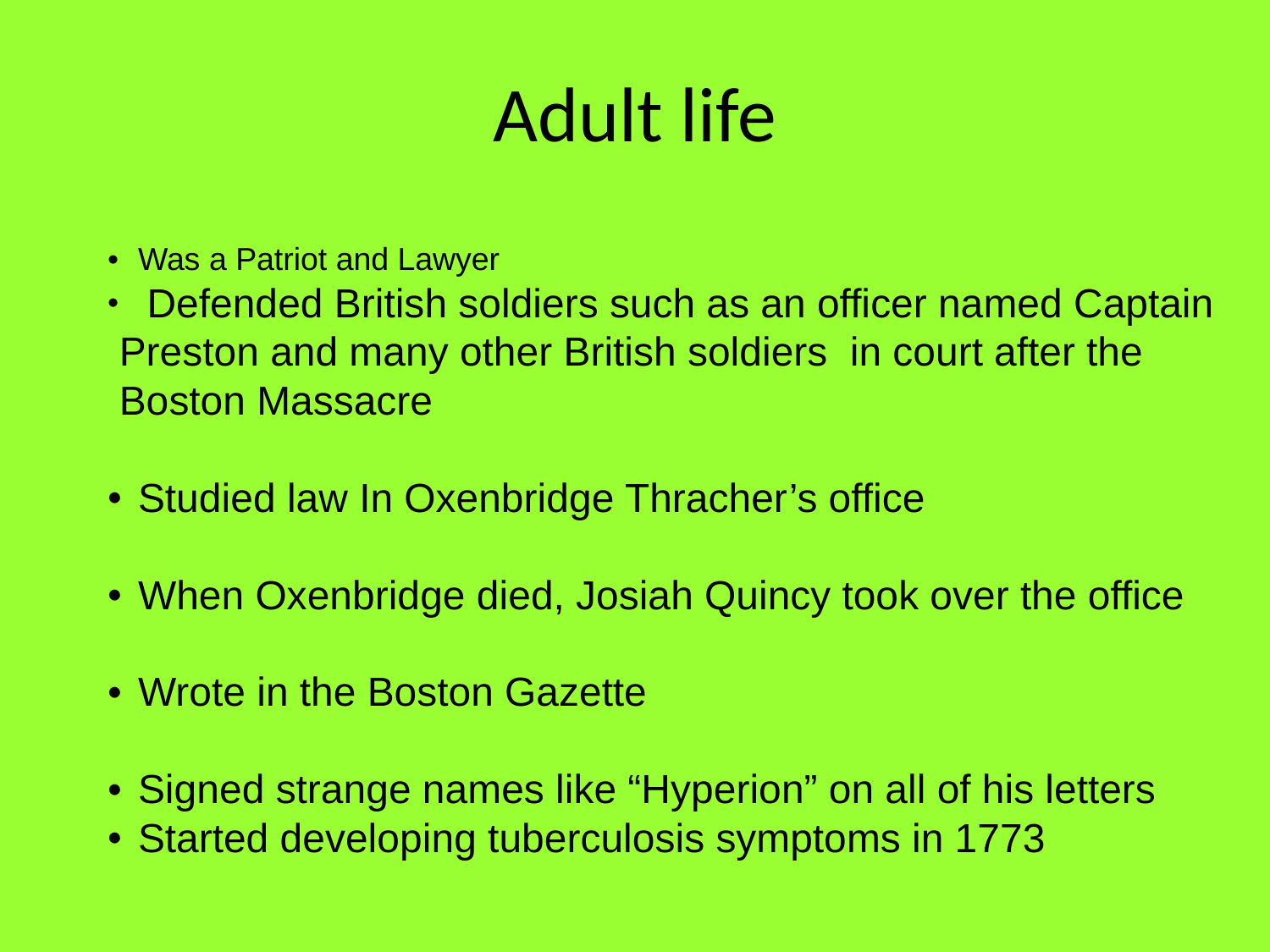

# Adult life

Was a Patriot and Lawyer
 Defended British soldiers such as an officer named Captain
 Preston and many other British soldiers  in court after the
 Boston Massacre

Studied law In Oxenbridge Thracher’s office

When Oxenbridge died, Josiah Quincy took over the office

Wrote in the Boston Gazette

Signed strange names like “Hyperion” on all of his letters
Started developing tuberculosis symptoms in 1773